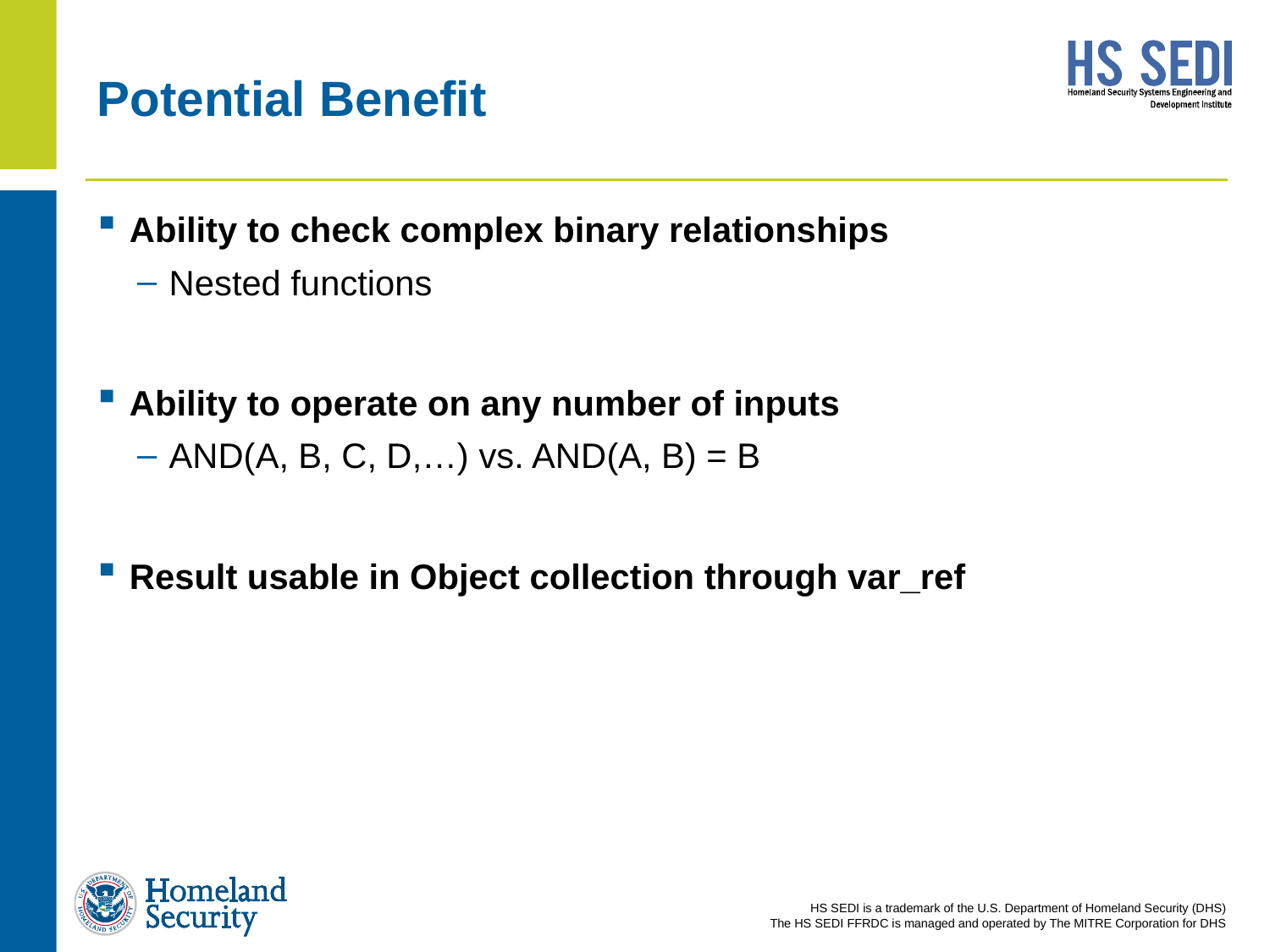

# Potential Benefit
Ability to check complex binary relationships
Nested functions

Ability to operate on any number of inputs
AND(A, B, C, D,…) vs. AND(A, B) = B

Result usable in Object collection through var_ref